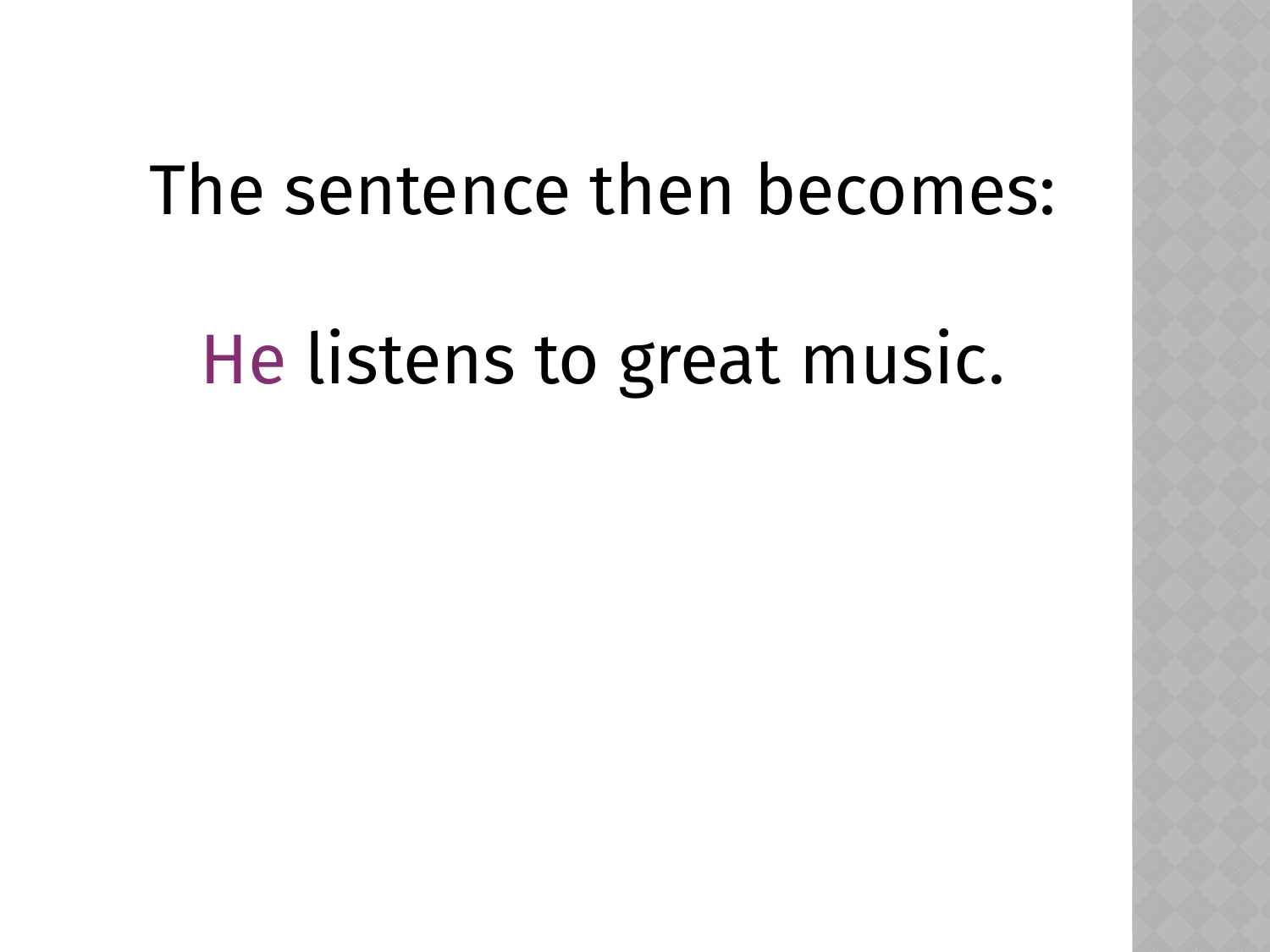

The sentence then becomes:

He listens to great music.